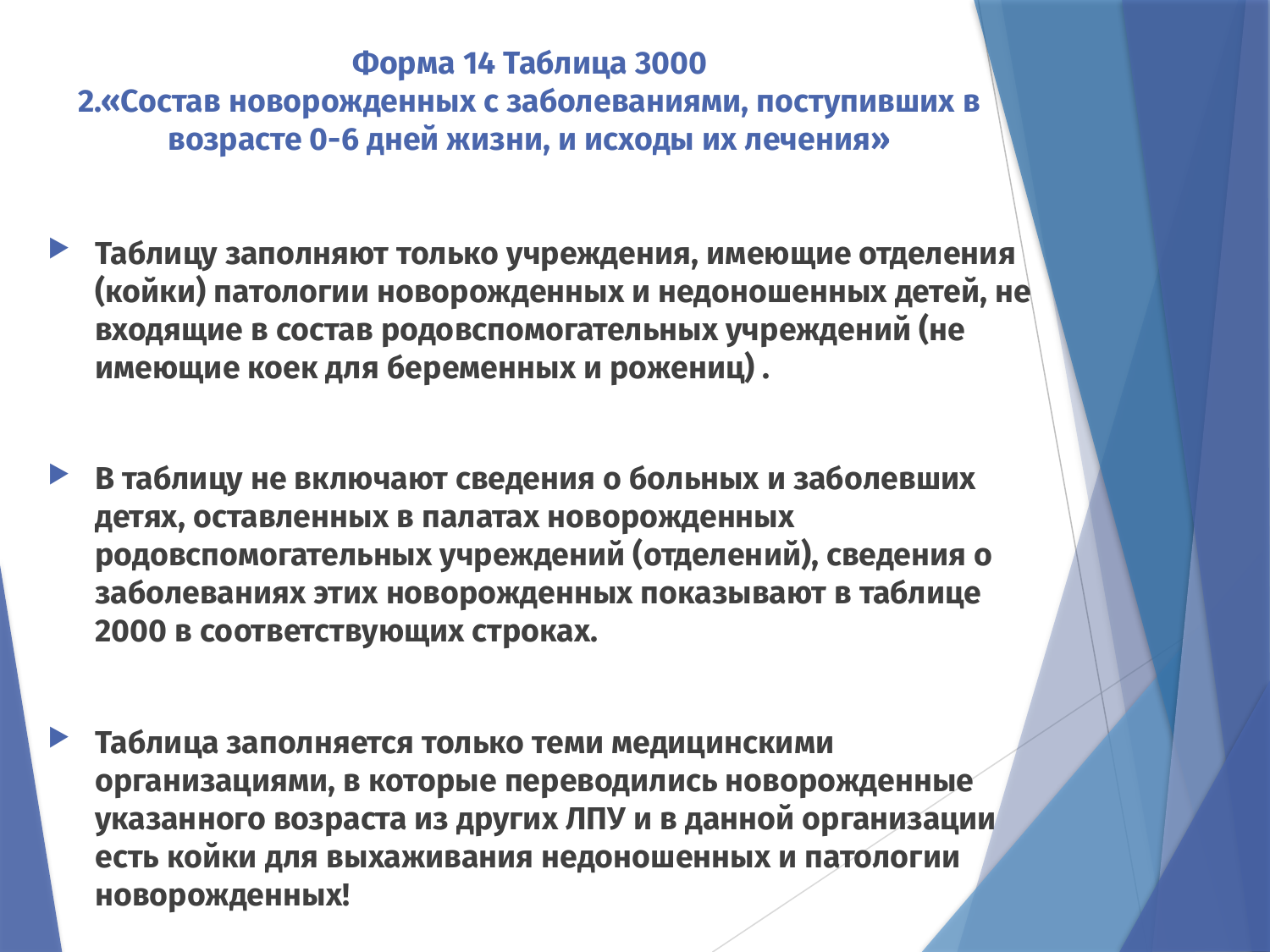

# Форма 14 Таблица 3000 2.«Состав новорожденных с заболеваниями, поступивших в возрасте 0-6 дней жизни, и исходы их лечения»
Таблицу заполняют только учреждения, имеющие отделения (койки) патологии новорожденных и недоношенных детей, не входящие в состав родовспомогательных учреждений (не имеющие коек для беременных и рожениц) .

В таблицу не включают сведения о больных и заболевших детях, оставленных в палатах новорожденных родовспомогательных учреждений (отделений), сведения о заболеваниях этих новорожденных показывают в таблице 2000 в соответствующих строках.

Таблица заполняется только теми медицинскими организациями, в которые переводились новорожденные указанного возраста из других ЛПУ и в данной организации есть койки для выхаживания недоношенных и патологии новорожденных!